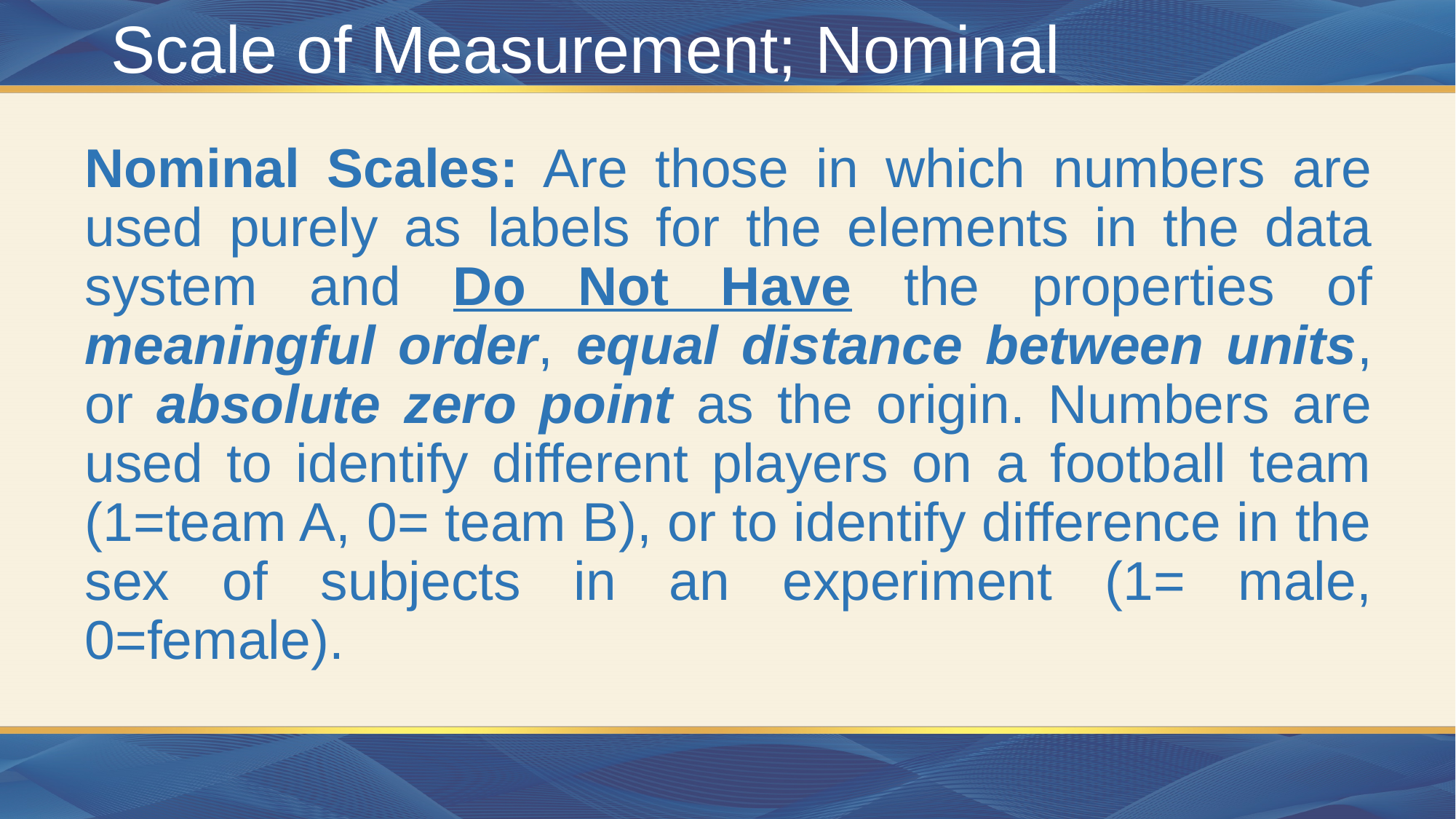

# Scale of Measurement; Nominal
Nominal Scales: Are those in which numbers are used purely as labels for the elements in the data system and Do Not Have the properties of meaningful order, equal distance between units, or absolute zero point as the origin. Numbers are used to identify different players on a football team (1=team A, 0= team B), or to identify difference in the sex of subjects in an experiment (1= male, 0=female).